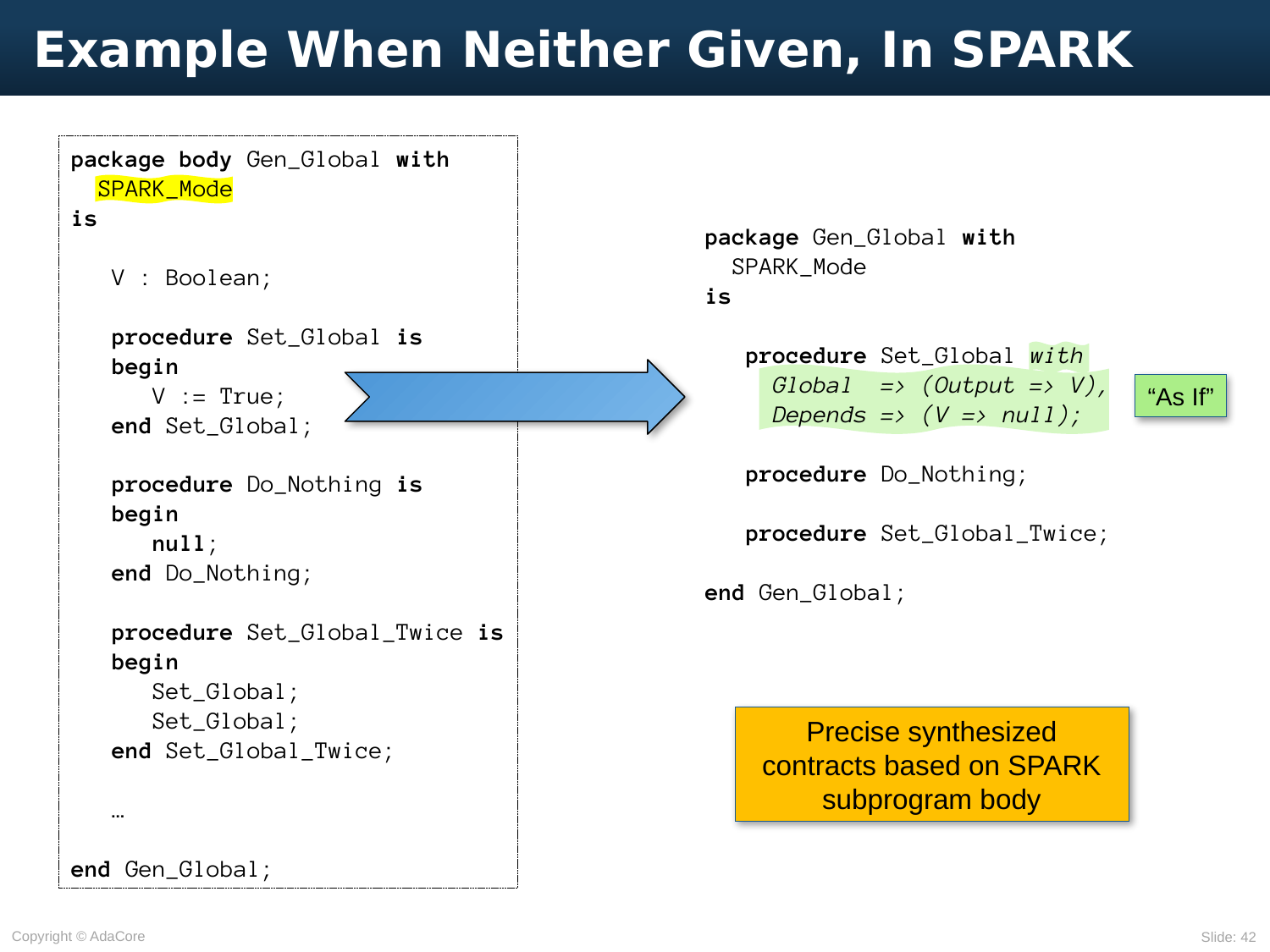

# Example When Neither Given, In SPARK
package body Gen_Global with
  SPARK_Mode
is

   V : Boolean;

   procedure Set_Global is
   begin
      V := True;
   end Set_Global;

   procedure Do_Nothing is
   begin
      null;
   end Do_Nothing;

   procedure Set_Global_Twice is
   begin
      Set_Global;
      Set_Global;
   end Set_Global_Twice;

   …

end Gen_Global;

package Gen_Global with
  SPARK_Mode
is

   procedure Set_Global with
     Global  => (Output => V),
     Depends => (V => null);

   procedure Do_Nothing;

   procedure Set_Global_Twice;

end Gen_Global;

“As If”
Precise synthesized contracts based on SPARK subprogram body